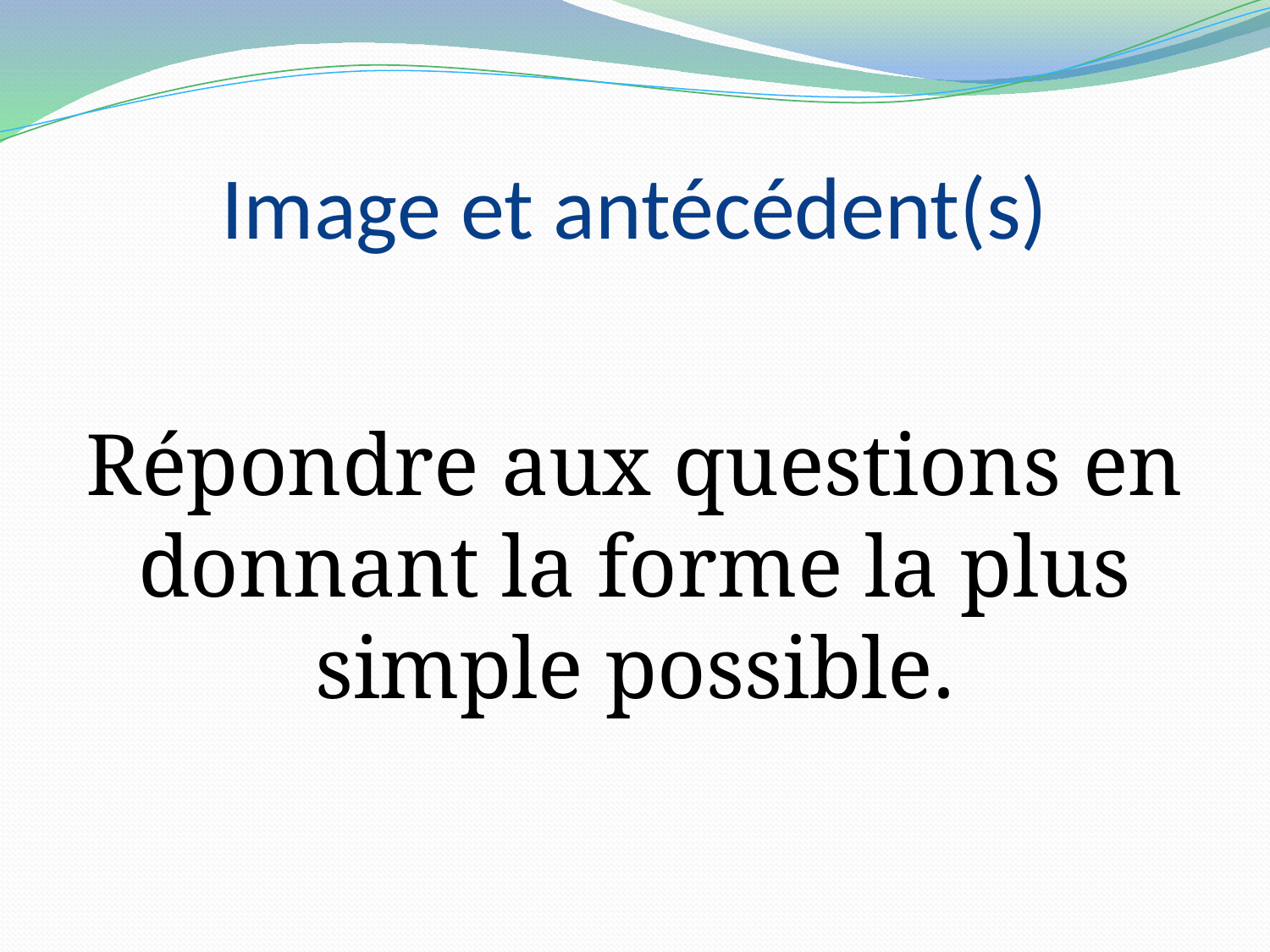

# Image et antécédent(s)

Répondre aux questions en donnant la forme la plus simple possible.